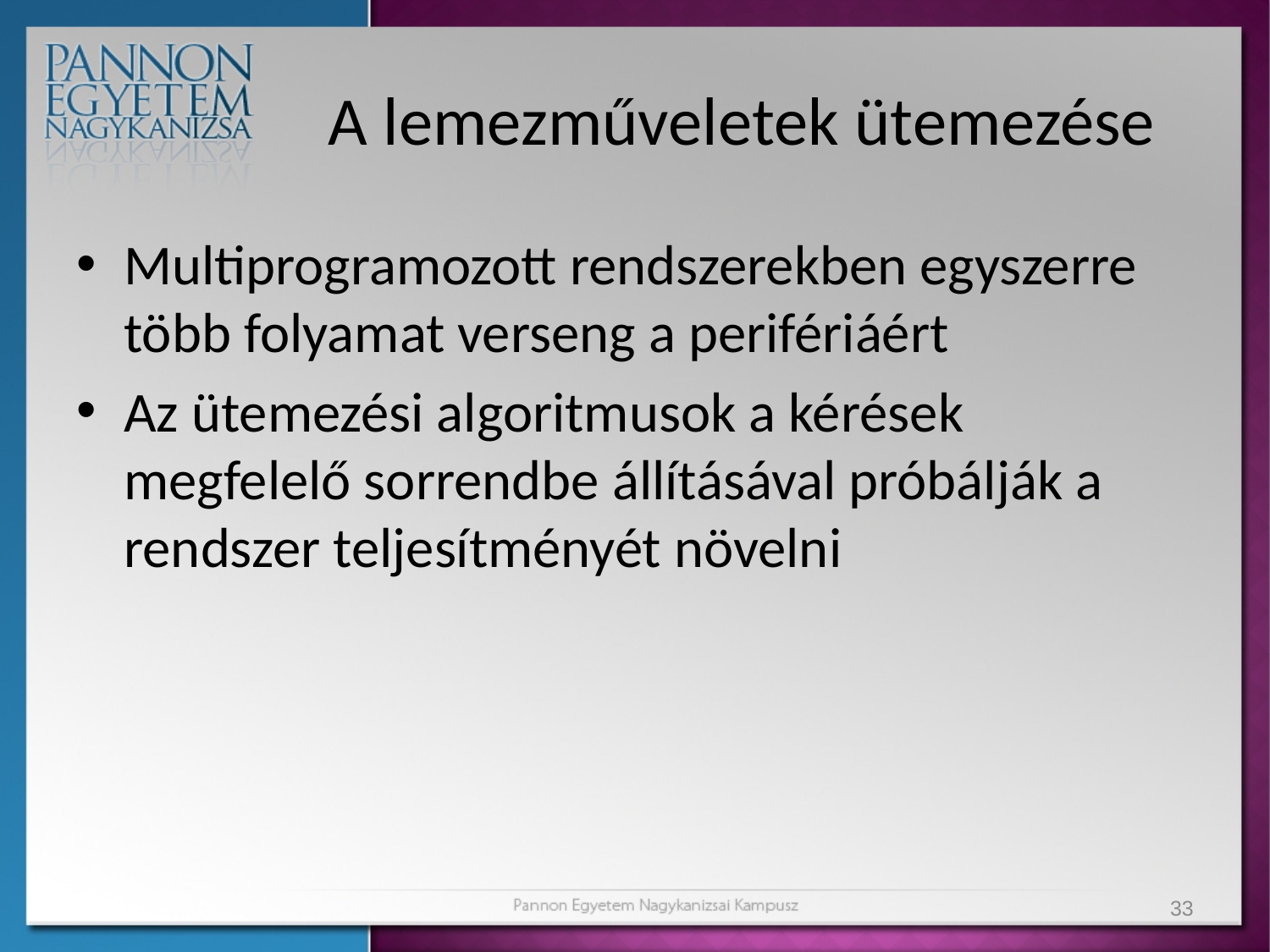

# A lemezműveletek ütemezése
Multiprogramozott rendszerekben egyszerre több folyamat verseng a perifériáért
Az ütemezési algoritmusok a kérések megfelelő sorrendbe állításával próbálják a rendszer teljesítményét növelni
33